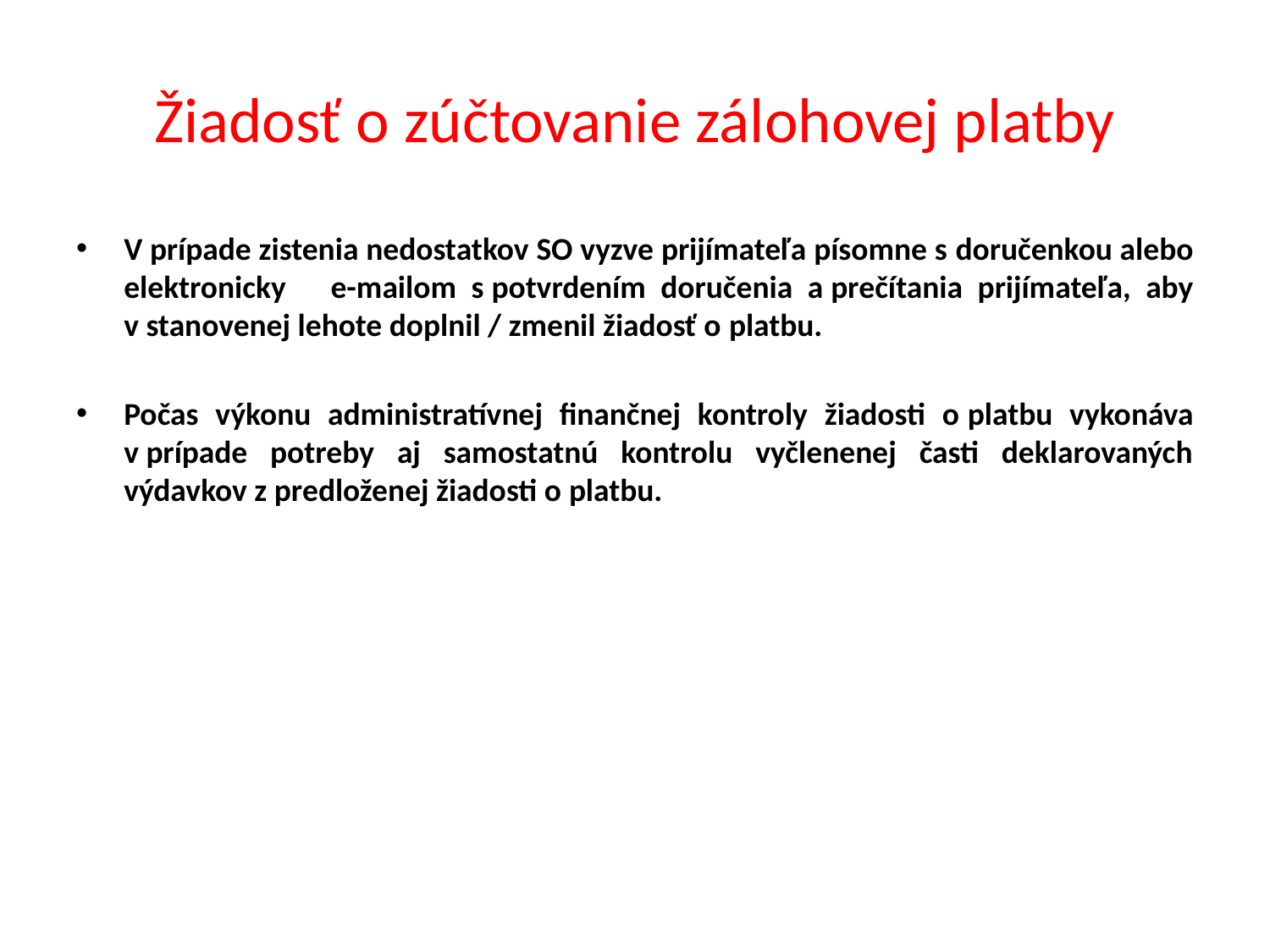

# Žiadosť o zúčtovanie zálohovej platby
V prípade zistenia nedostatkov SO vyzve prijímateľa písomne s doručenkou alebo elektronicky   e-mailom s potvrdením doručenia a prečítania prijímateľa, aby v stanovenej lehote doplnil / zmenil žiadosť o platbu.

Počas výkonu administratívnej finančnej kontroly žiadosti o platbu vykonáva v prípade potreby aj samostatnú kontrolu vyčlenenej časti deklarovaných výdavkov z predloženej žiadosti o platbu.